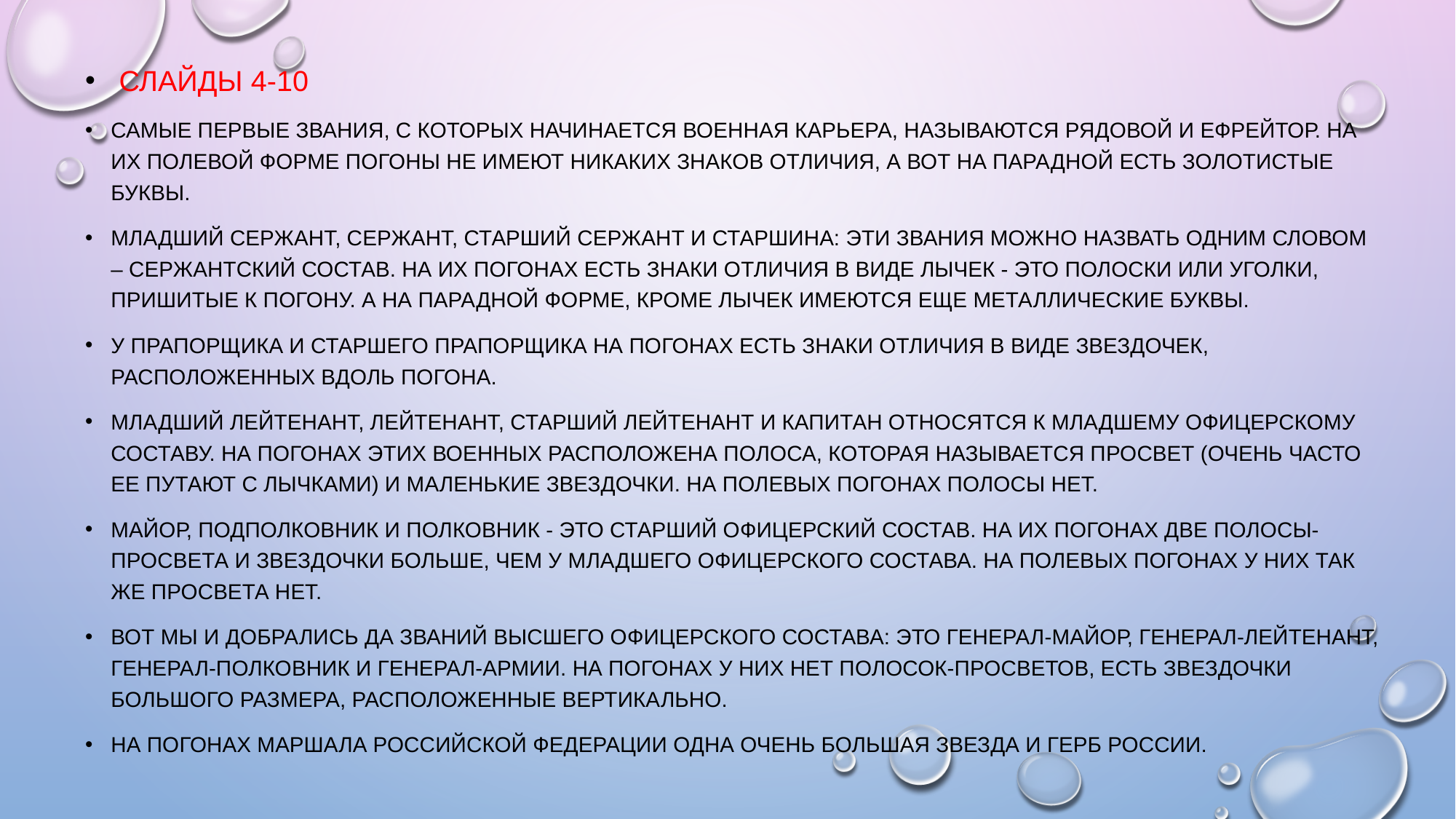

Слайды 4-10
Самые первые звания, с которых начинается военная карьера, называются рядовой и ефрейтор. На их полевой форме погоны не имеют никаких знаков отличия, а вот на парадной есть золотистые буквы.
Младший сержант, сержант, старший сержант и старшина: эти звания можно назвать одним словом – сержантский состав. На их погонах есть знаки отличия в виде лычек - это полоски или уголки, пришитые к погону. А на парадной форме, кроме лычек имеются еще металлические буквы.
У прапорщика и старшего прапорщика на погонах есть знаки отличия в виде звездочек, расположенных вдоль погона.
Младший лейтенант, лейтенант, старший лейтенант и капитан относятся к младшему офицерскому составу. На погонах этих военных расположена полоса, которая называется просвет (очень часто ее путают с лычками) и маленькие звездочки. На полевых погонах полосы нет.
Майор, подполковник и полковник - это старший офицерский состав. На их погонах две полосы-просвета и звездочки больше, чем у младшего офицерского состава. На полевых погонах у них так же просвета нет.
Вот мы и добрались да званий высшего офицерского состава: это генерал-майор, генерал-лейтенант, генерал-полковник и генерал-армии. На погонах у них нет полосок-просветов, есть звездочки большого размера, расположенные вертикально.
На погонах маршала Российской Федерации одна очень большая звезда и герб России.